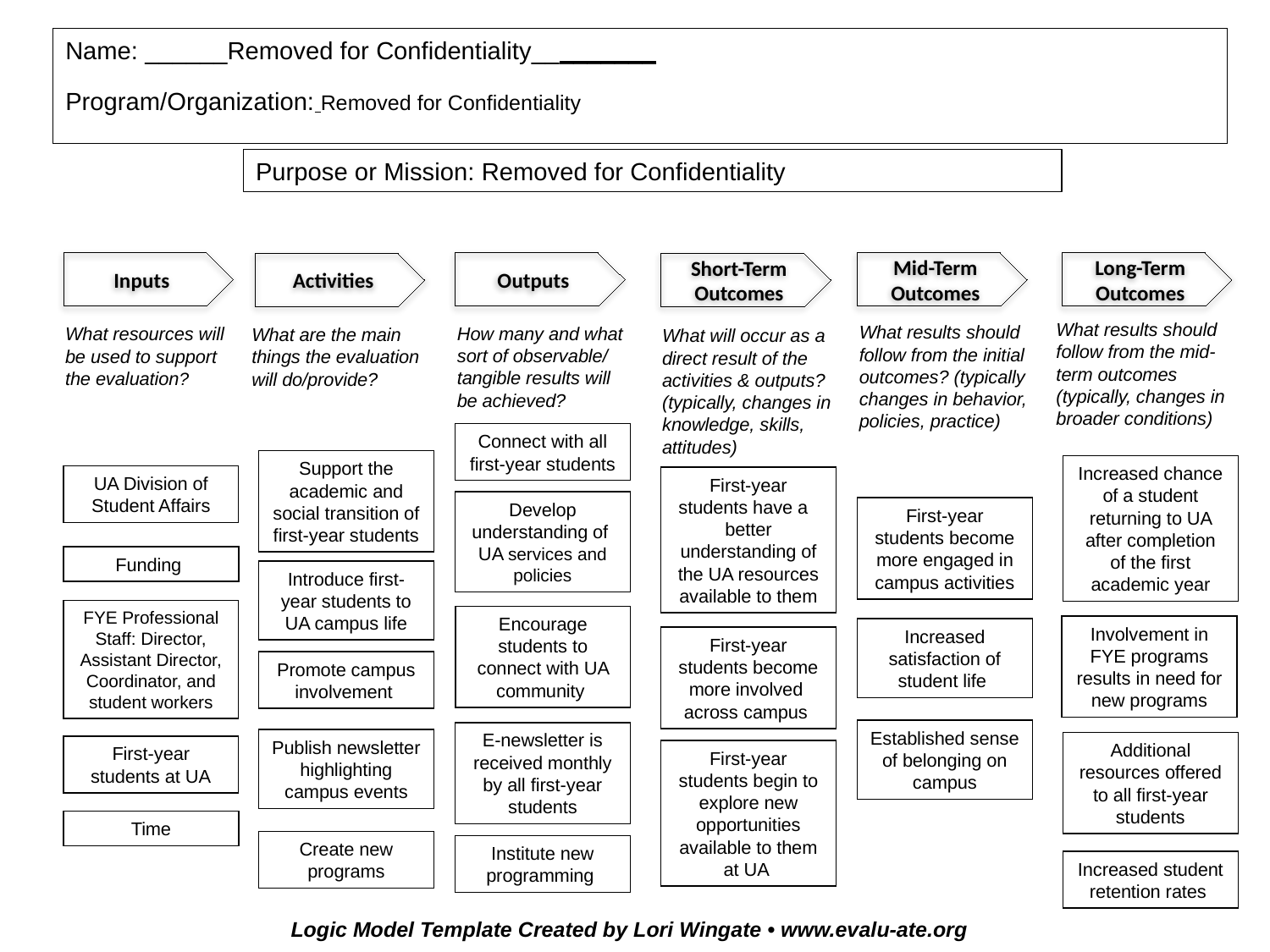

Name: ______Removed for Confidentiality_________
Program/Organization: Removed for Confidentiality

Purpose or Mission: Removed for Confidentiality
Inputs
Outputs
Mid-Term Outcomes
Long-Term Outcomes
Activities
Short-Term Outcomes
What results should follow from the mid-term outcomes (typically, changes in broader conditions)
What results should follow from the initial outcomes? (typically changes in behavior, policies, practice)
How many and what sort of observable/ tangible results will be achieved?
What resources will be used to support the evaluation?
What are the main things the evaluation will do/provide?
What will occur as a direct result of the activities & outputs? (typically, changes in knowledge, skills, attitudes)
Connect with all first-year students
Support the academic and social transition of first-year students
Increased chance of a student returning to UA after completion of the first academic year
UA Division of Student Affairs
First-year students have a   better understanding of the UA resources available to them
Develop understanding of  UA services and policies
First-year students become more engaged in campus activities
Funding
Introduce first-year students to UA campus life
FYE Professional Staff: Director, Assistant Director, Coordinator, and student workers
Encourage students to connect with UA community
Involvement in FYE programs results in need for new programs
Increased satisfaction of student life
First-year students become more involved  across campus
Promote campus involvement
Publish newsletter highlighting campus events
Established sense of belonging on campus
E-newsletter is received monthly by all first-year students
Additional resources offered to all first-year students
First-year students at UA
First-year students begin to explore new opportunities available to them at UA
Time
Create new programs
Institute new programming
Increased student retention rates
Logic Model Template Created by Lori Wingate • www.evalu-ate.org